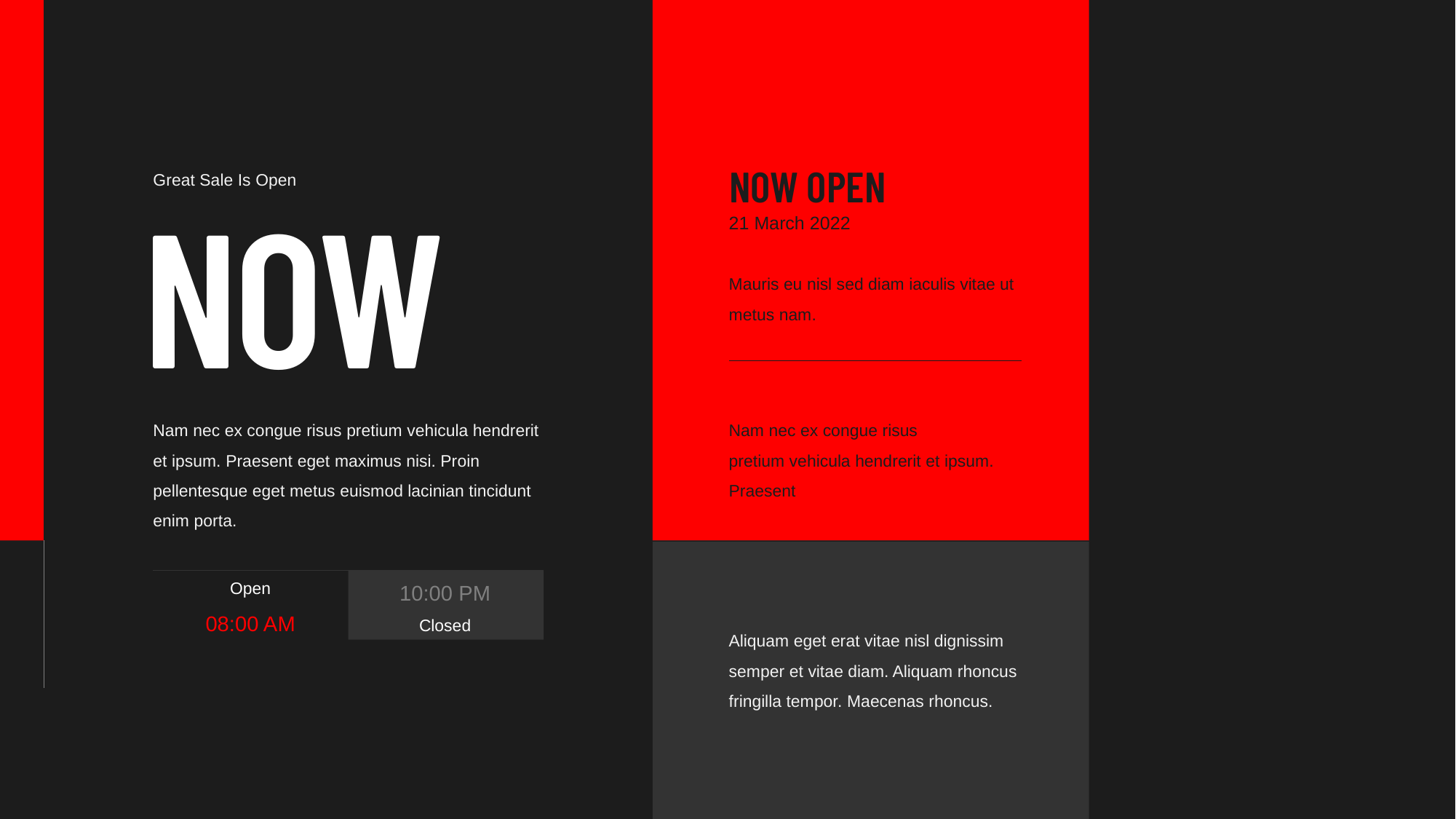

NOW OPEN
Great Sale Is Open
NOW
21 March 2022
Mauris eu nisl sed diam iaculis vitae ut metus nam.
Nam nec ex congue risus pretium vehicula hendrerit et ipsum. Praesent eget maximus nisi. Proin pellentesque eget metus euismod lacinian tincidunt enim porta.
Nam nec ex congue risus
pretium vehicula hendrerit et ipsum. Praesent

Open
08:00 AM
10:00 PM
Closed
Aliquam eget erat vitae nisl dignissim semper et vitae diam. Aliquam rhoncus fringilla tempor. Maecenas rhoncus.